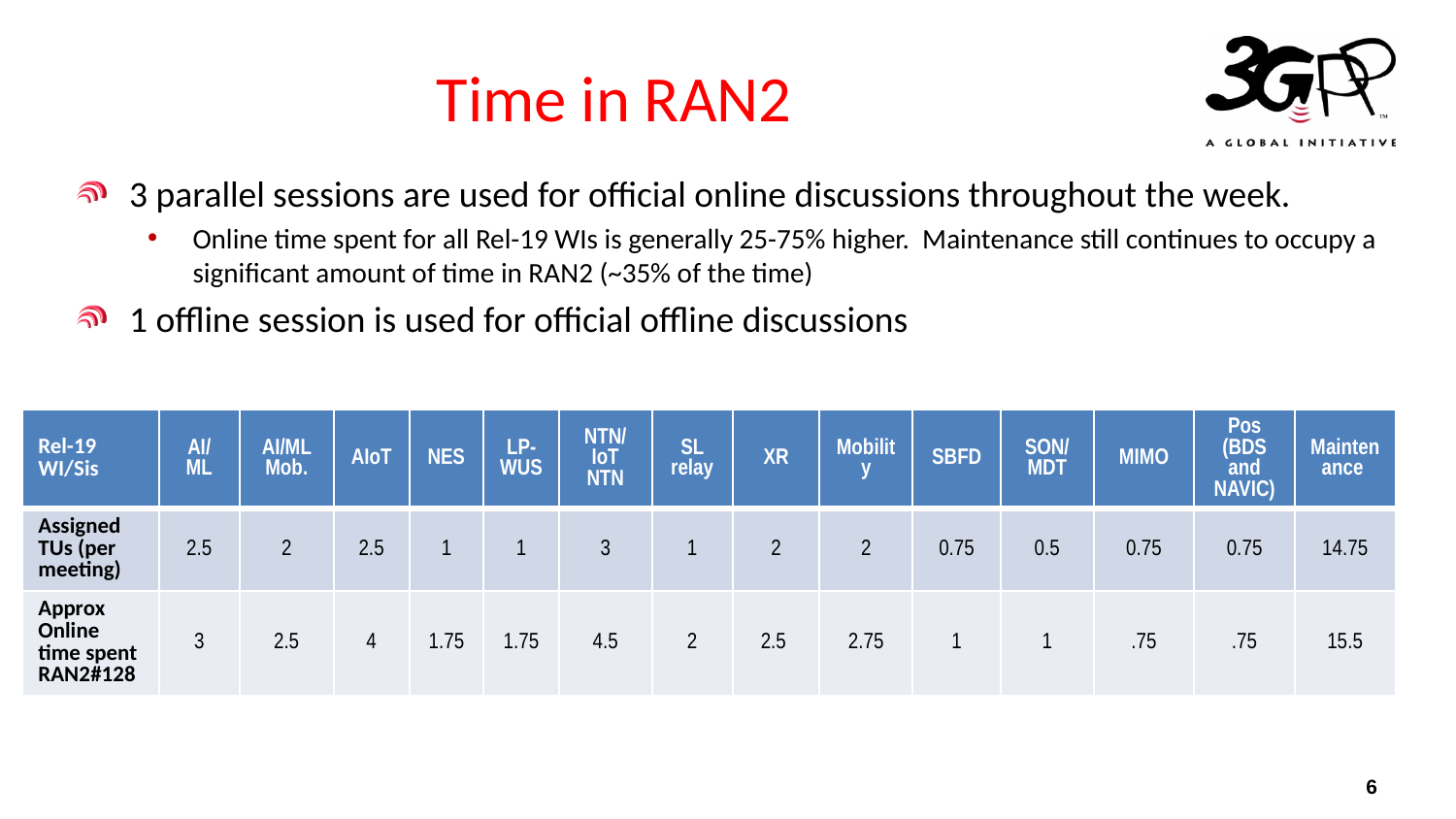

# Time in RAN2
3 parallel sessions are used for official online discussions throughout the week.
Online time spent for all Rel-19 WIs is generally 25-75% higher.  Maintenance still continues to occupy a significant amount of time in RAN2 (~35% of the time)
1 offline session is used for official offline discussions
| Rel-19 WI/Sis | AI/ML | AI/ML Mob. | AIoT | NES | LP-WUS | NTN/IoT NTN | SL relay | XR | Mobility | SBFD | SON/ MDT | MIMO | Pos (BDS and NAVIC) | Maintenance |
| --- | --- | --- | --- | --- | --- | --- | --- | --- | --- | --- | --- | --- | --- | --- |
| Assigned TUs (per meeting) | 2.5 | 2 | 2.5 | 1 | 1 | 3 | 1 | 2 | 2 | 0.75 | 0.5 | 0.75 | 0.75 | 14.75 |
| Approx Online time spent RAN2#128 | 3 | 2.5 | 4 | 1.75 | 1.75 | 4.5 | 2 | 2.5 | 2.75 | 1 | 1 | .75 | .75 | 15.5 |